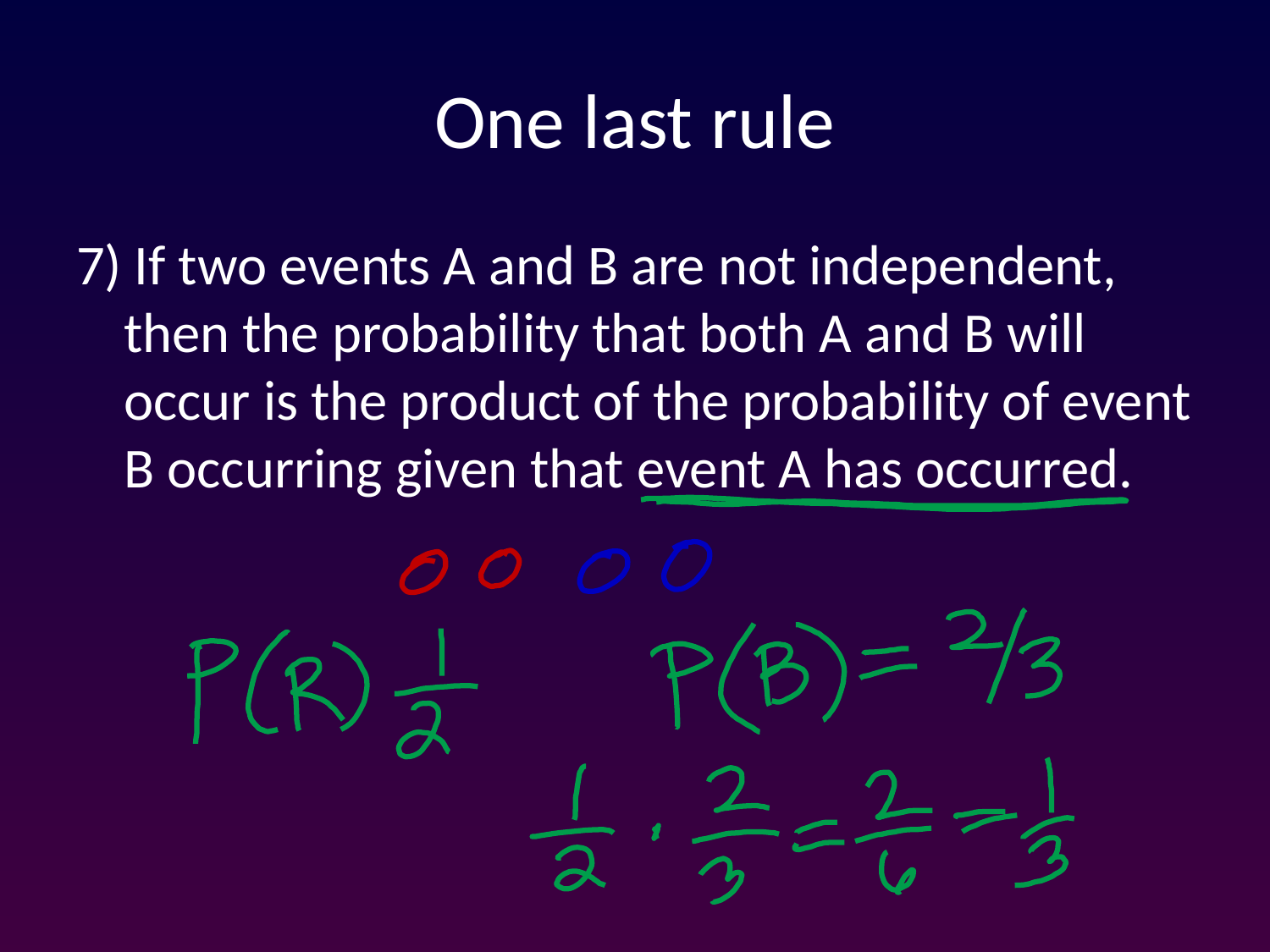

# One last rule
7) If two events A and B are not independent, then the probability that both A and B will occur is the product of the probability of event B occurring given that event A has occurred.